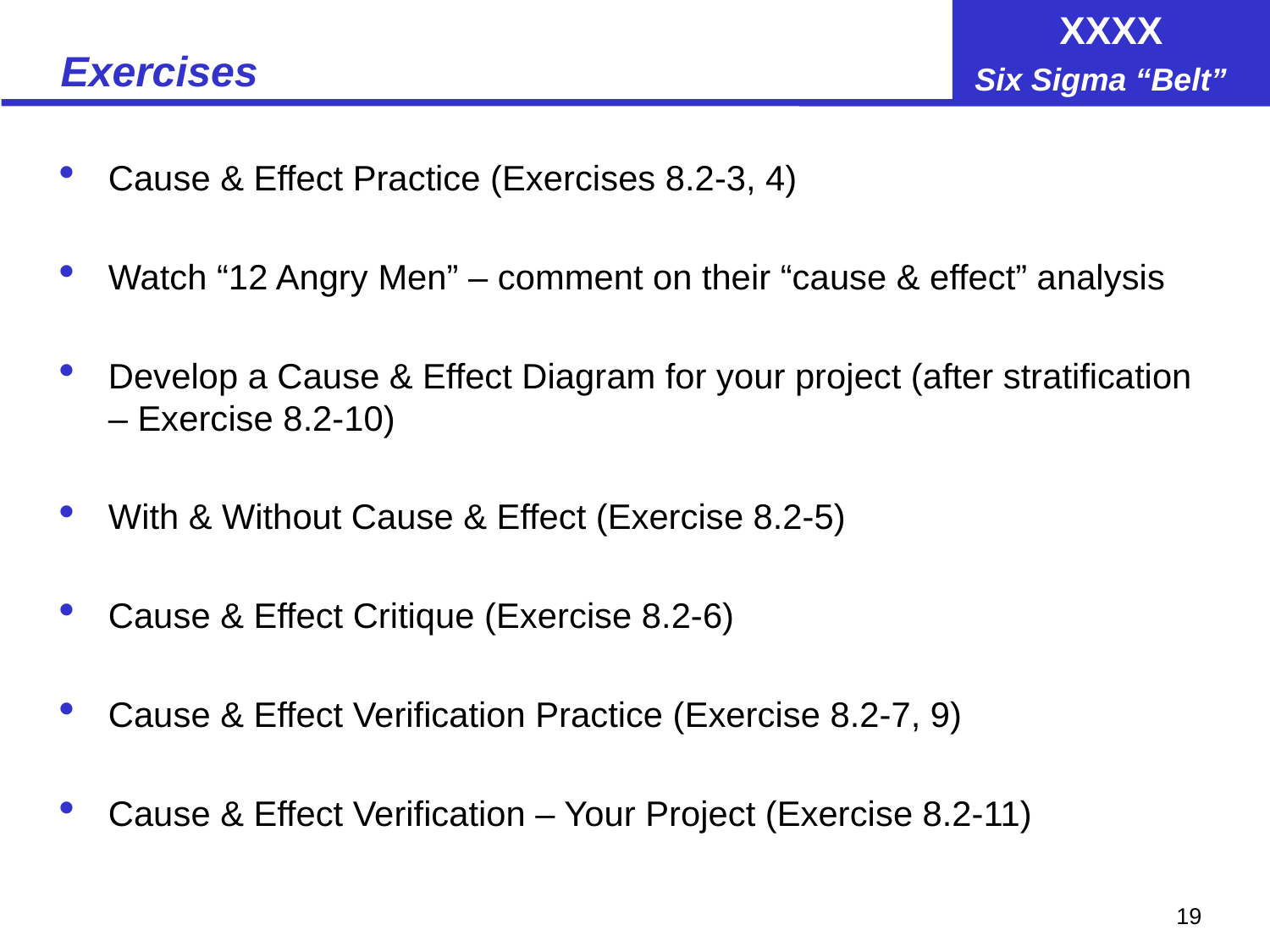

# Exercises
Cause & Effect Practice (Exercises 8.2-3, 4)

Watch “12 Angry Men” – comment on their “cause & effect” analysis

Develop a Cause & Effect Diagram for your project (after stratification – Exercise 8.2-10)

With & Without Cause & Effect (Exercise 8.2-5)

Cause & Effect Critique (Exercise 8.2-6)

Cause & Effect Verification Practice (Exercise 8.2-7, 9)

Cause & Effect Verification – Your Project (Exercise 8.2-11)